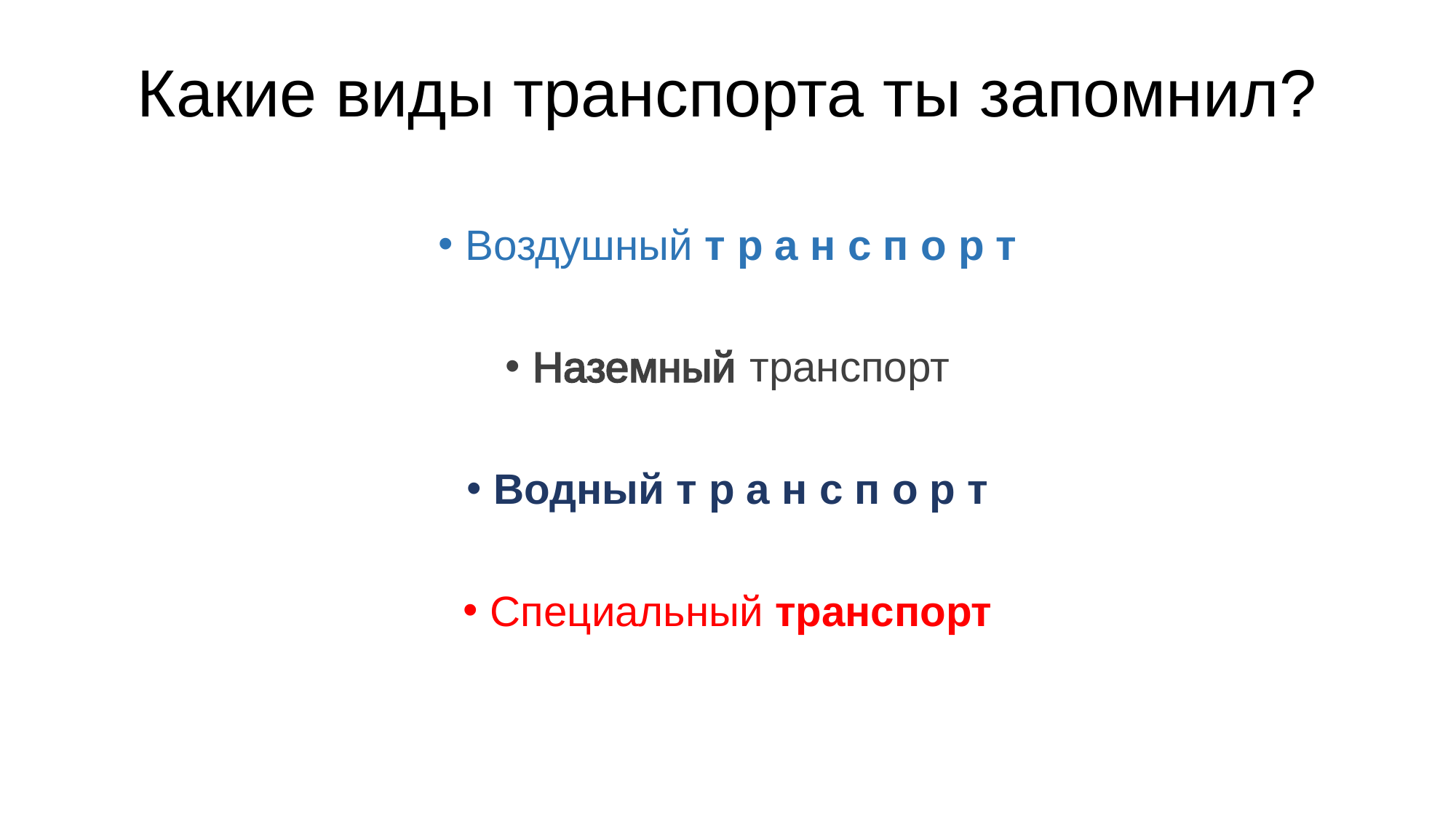

# Какие виды транспорта ты запомнил?
Воздушный т р а н с п о р т

Наземный транспорт

Водный т р а н с п о р т

Специальный транспорт